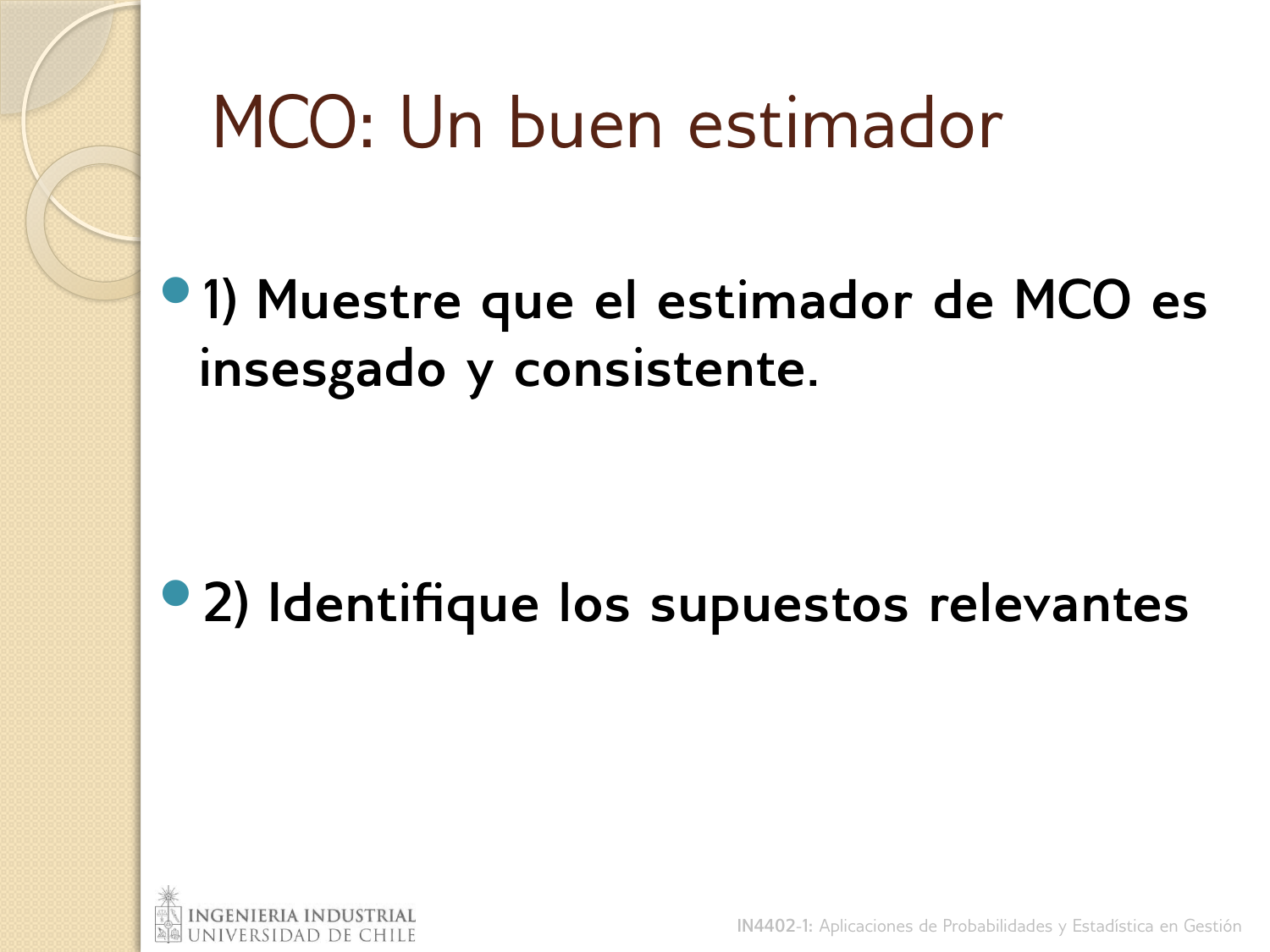

MCO: Un buen estimador

1) Muestre que el estimador de MCO es insesgado y consistente.

2) Identifique los supuestos relevantes